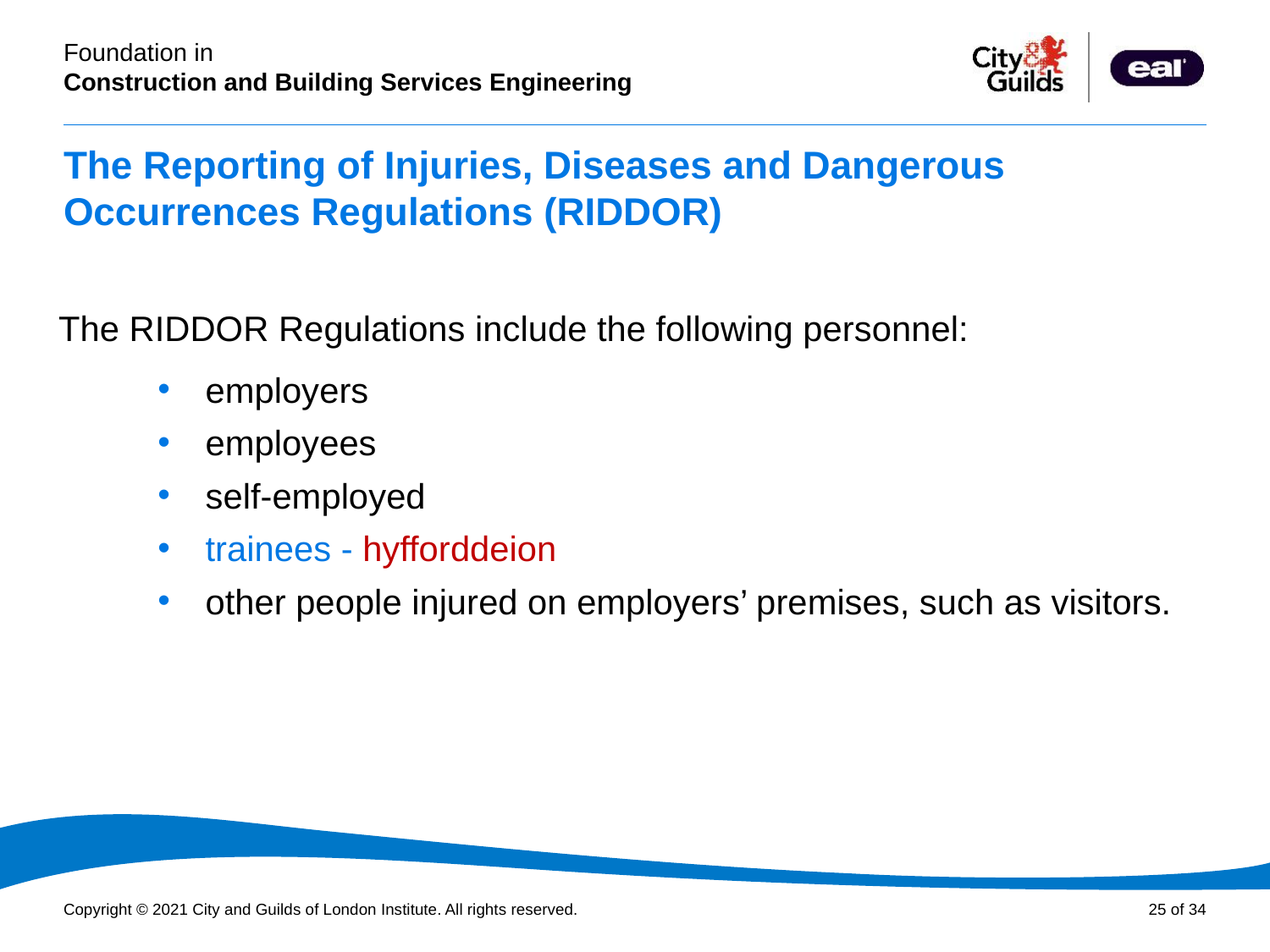

# The Reporting of Injuries, Diseases and Dangerous Occurrences Regulations (RIDDOR)
The RIDDOR Regulations include the following personnel:
employers
employees
self-employed
trainees - hyfforddeion
other people injured on employers’ premises, such as visitors.